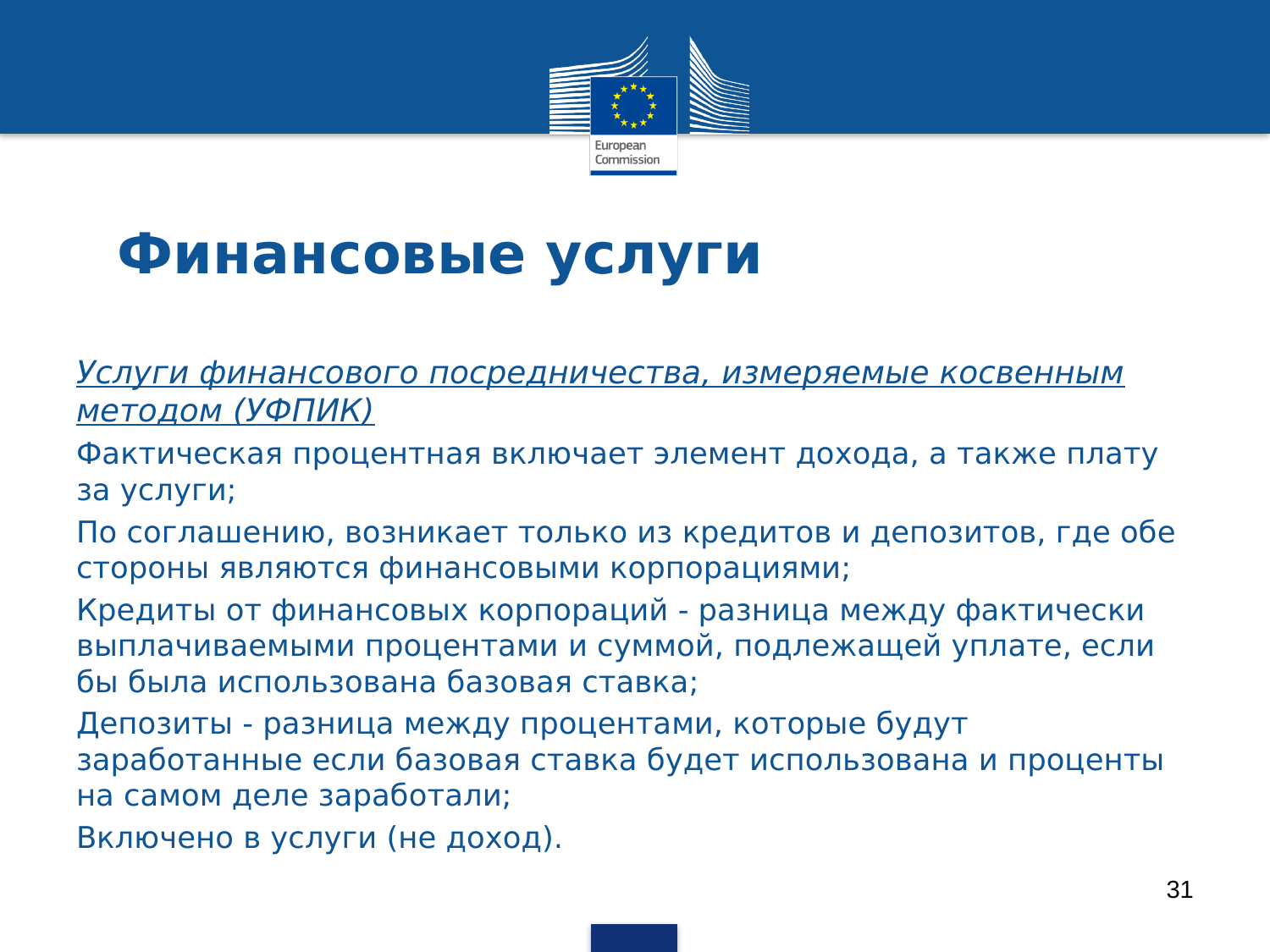

# Финансовые услуги
Услуги финансового посредничества, измеряемые косвенным методом (УФПИК)
Фактическая процентная включает элемент дохода, а также плату за услуги;
По соглашению, возникает только из кредитов и депозитов, где обе стороны являются финансовыми корпорациями;
Кредиты от финансовых корпораций - разница между фактически выплачиваемыми процентами и суммой, подлежащей уплате, если бы была использована базовая ставка;
Депозиты - разница между процентами, которые будут заработанные если базовая ставка будет использована и проценты на самом деле заработали;
Включено в услуги (не доход).
31